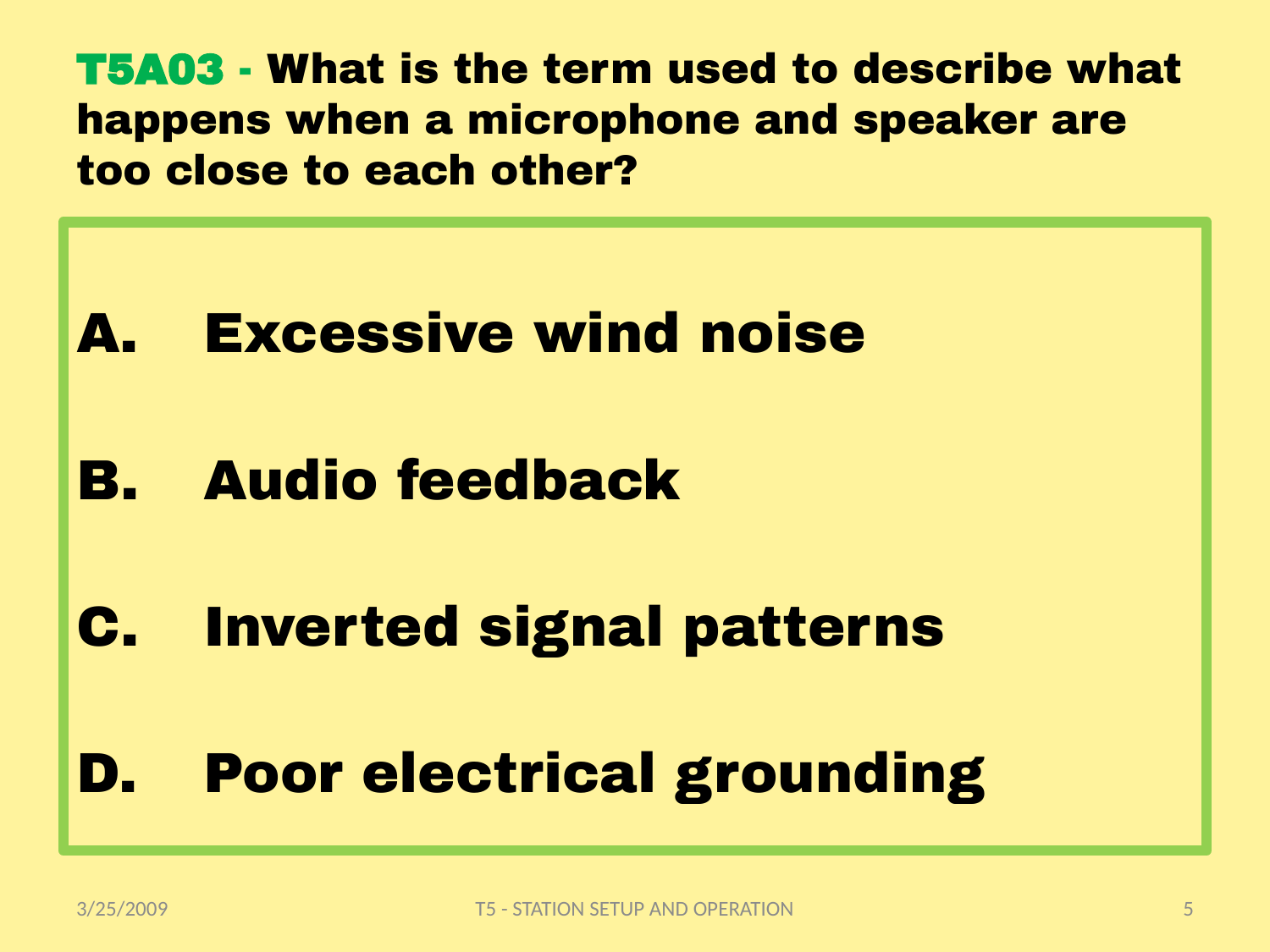

# T5A03 - What is the term used to describe what happens when a microphone and speaker are too close to each other?
Excessive wind noise
Audio feedback
Inverted signal patterns
Poor electrical grounding
3/25/2009
T5 - STATION SETUP AND OPERATION
5